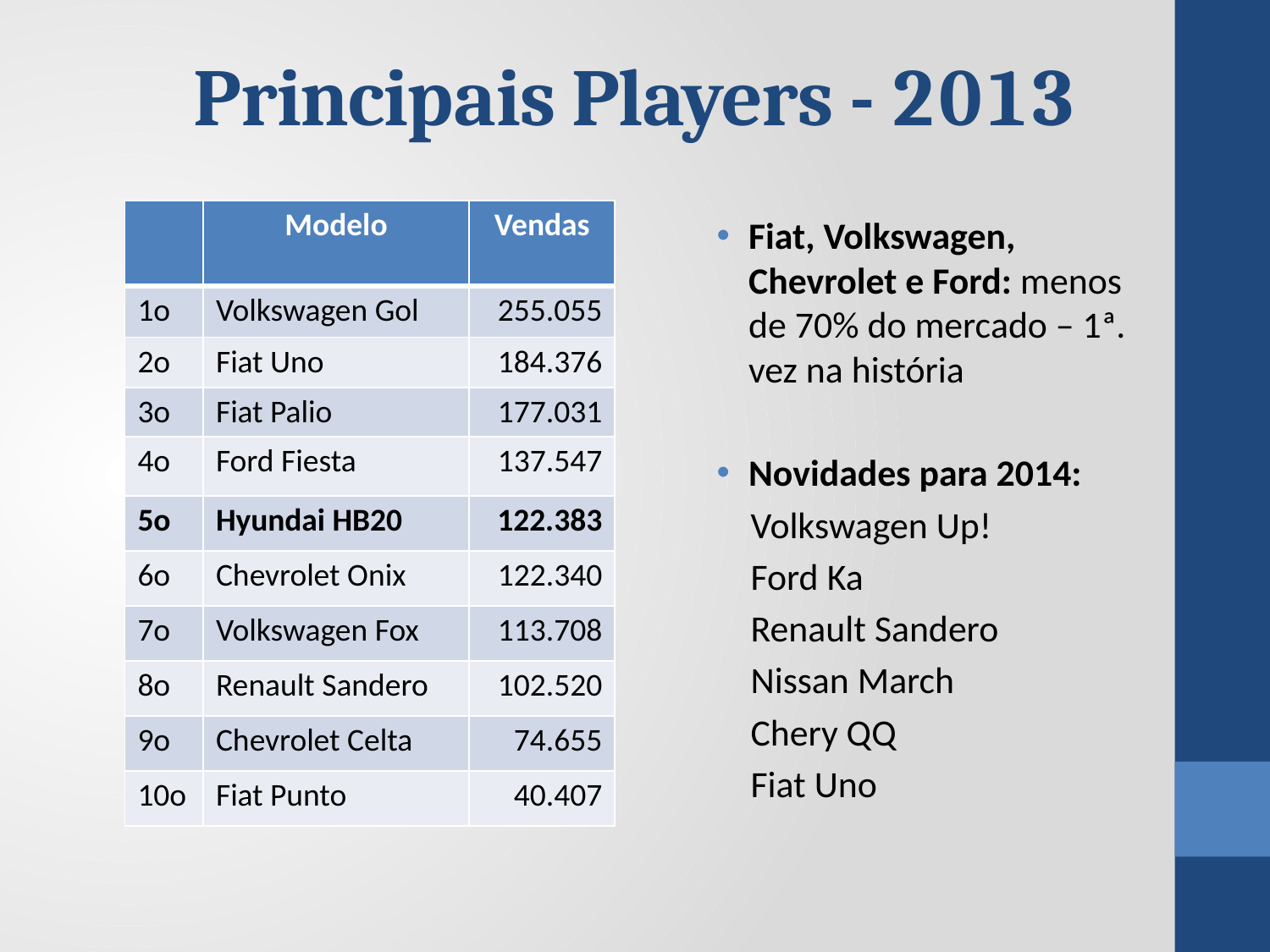

# Principais Players - 2013
|  | Modelo | Vendas |
| --- | --- | --- |
| 1o | Volkswagen Gol | 255.055 |
| 2o | Fiat Uno | 184.376 |
| 3o | Fiat Palio | 177.031 |
| 4o | Ford Fiesta | 137.547 |
| 5o | Hyundai HB20 | 122.383 |
| 6o | Chevrolet Onix | 122.340 |
| 7o | Volkswagen Fox | 113.708 |
| 8o | Renault Sandero | 102.520 |
| 9o | Chevrolet Celta | 74.655 |
| 10o | Fiat Punto | 40.407 |
Fiat, Volkswagen, Chevrolet e Ford: menos de 70% do mercado – 1ª. vez na história

Novidades para 2014:
    Volkswagen Up!
    Ford Ka
    Renault Sandero
    Nissan March
    Chery QQ
    Fiat Uno